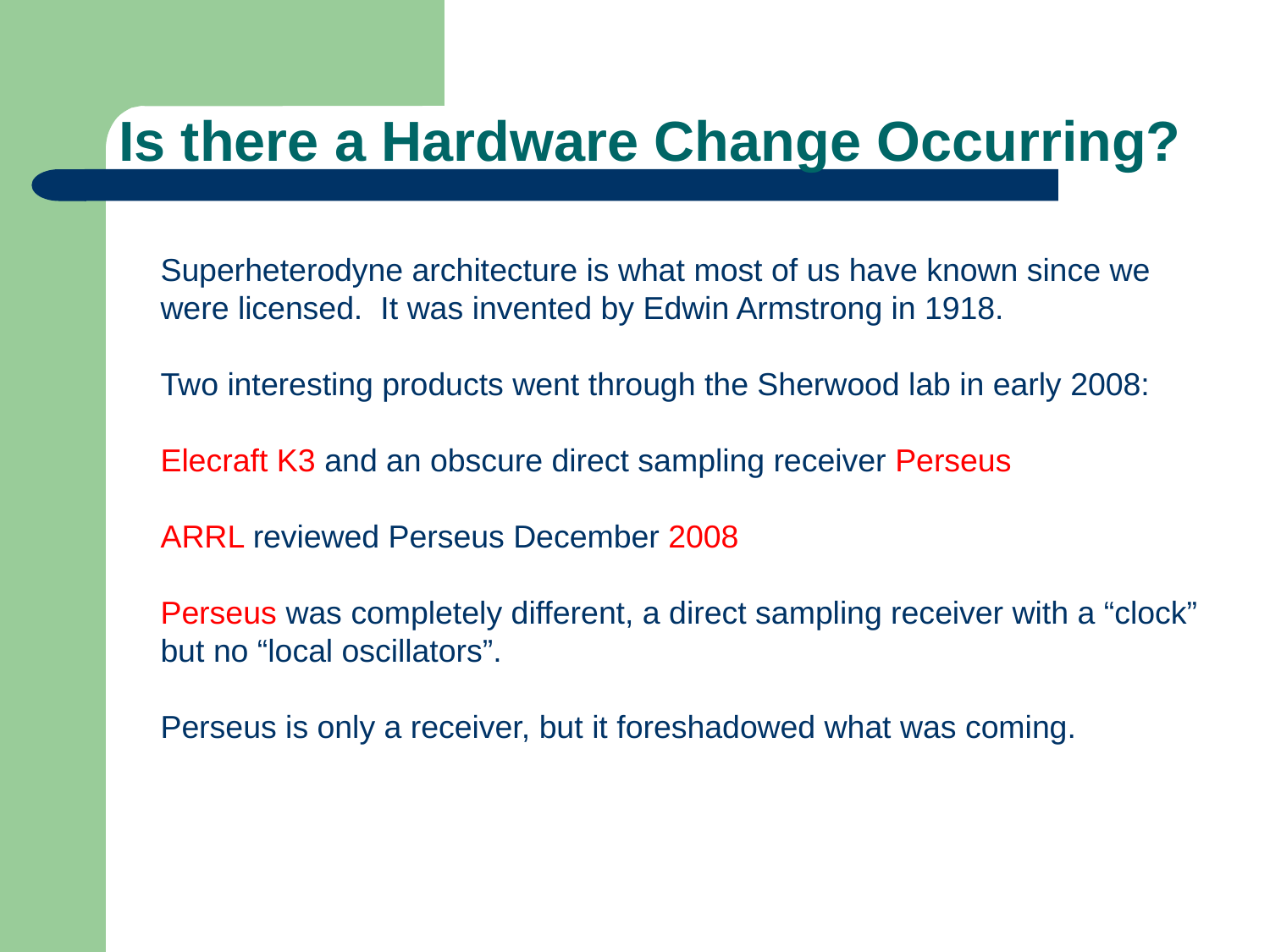

# Is there a Hardware Change Occurring?
Superheterodyne architecture is what most of us have known since we were licensed.  It was invented by Edwin Armstrong in 1918.

Two interesting products went through the Sherwood lab in early 2008:

Elecraft K3 and an obscure direct sampling receiver Perseus

ARRL reviewed Perseus December 2008

Perseus was completely different, a direct sampling receiver with a “clock” but no “local oscillators”.

Perseus is only a receiver, but it foreshadowed what was coming.